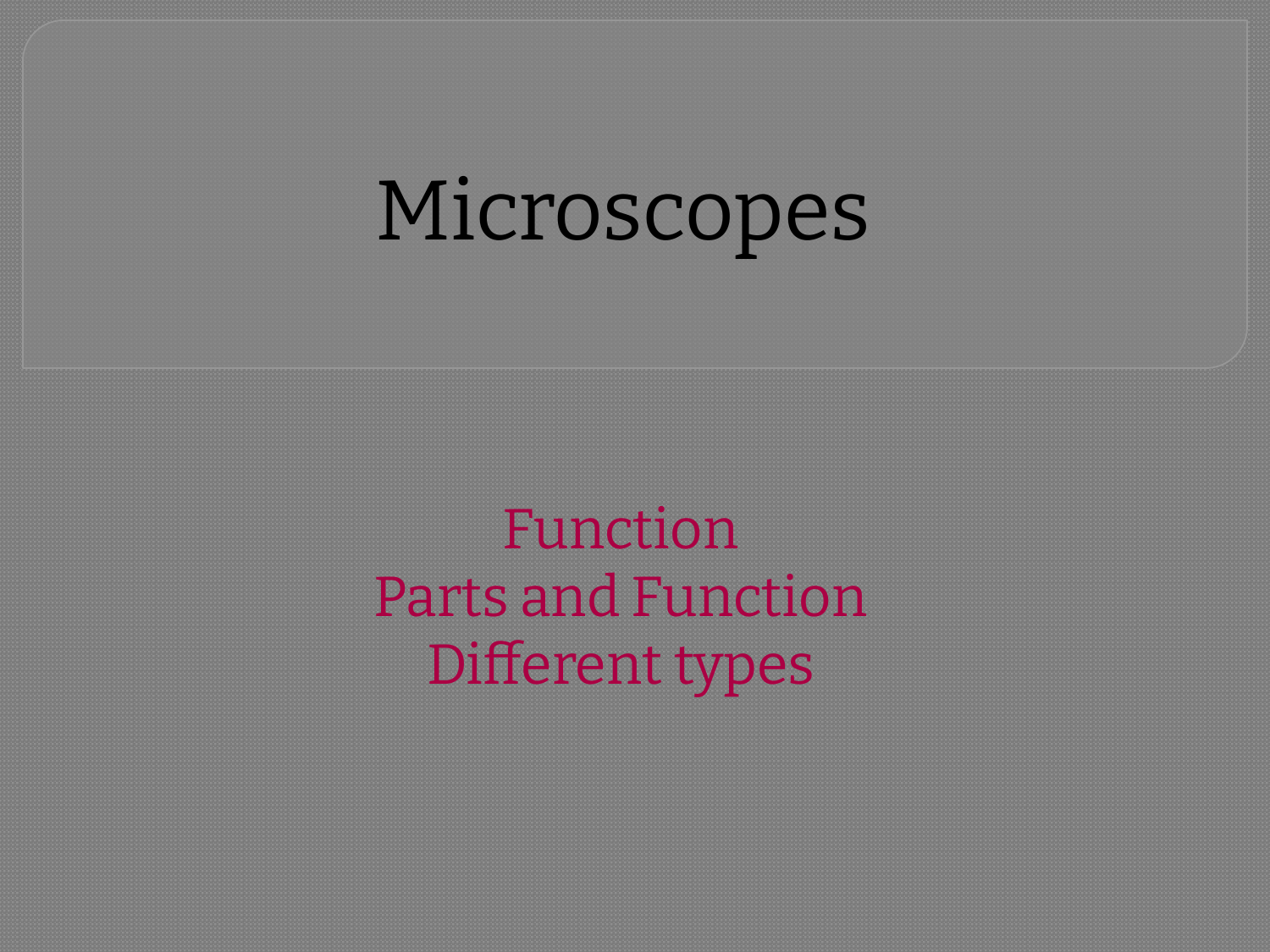

# Microscopes
Function
Parts and Function
Different types